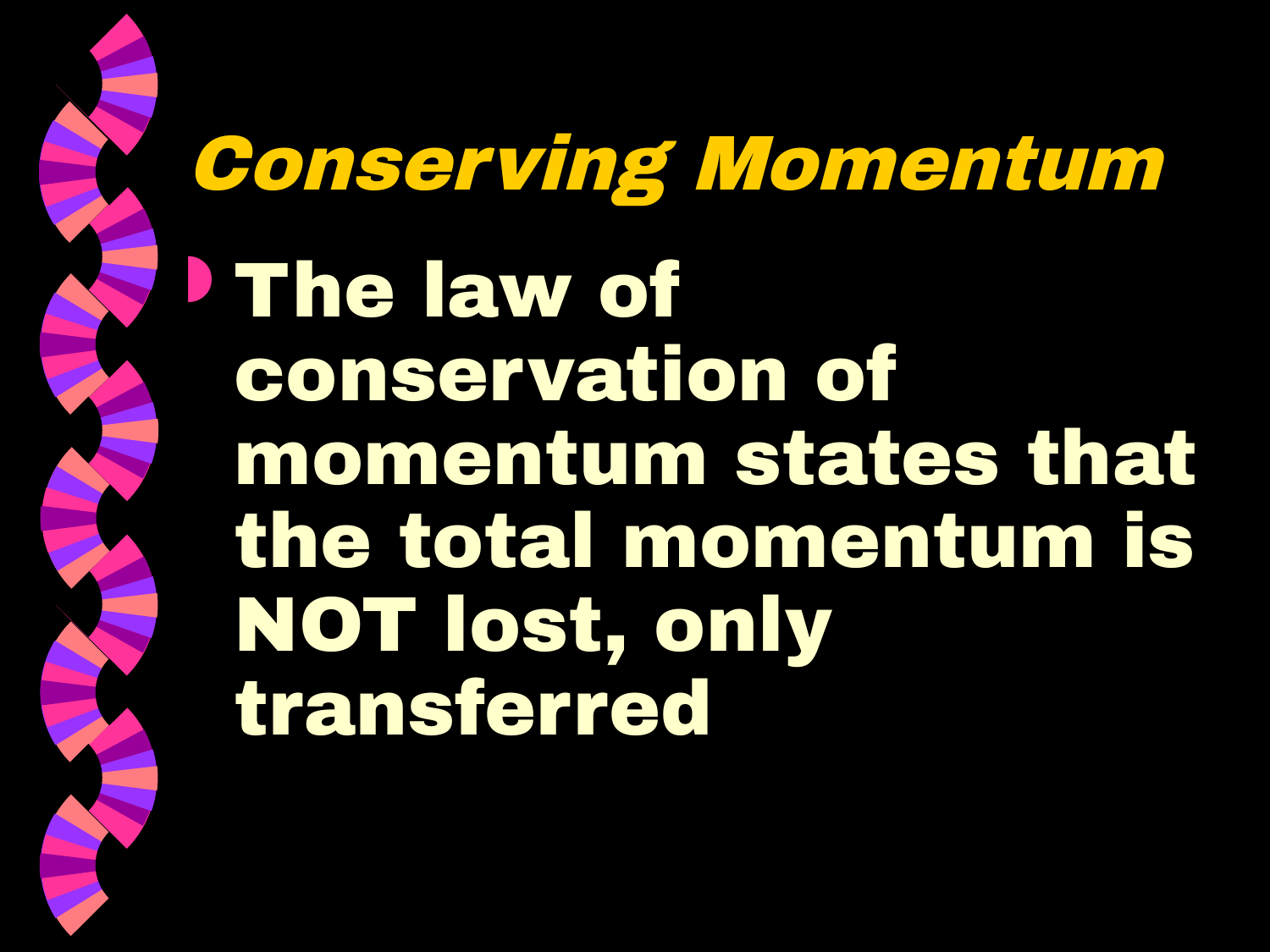

# Conserving Momentum
The law of conservation of momentum states that the total momentum is NOT lost, only transferred